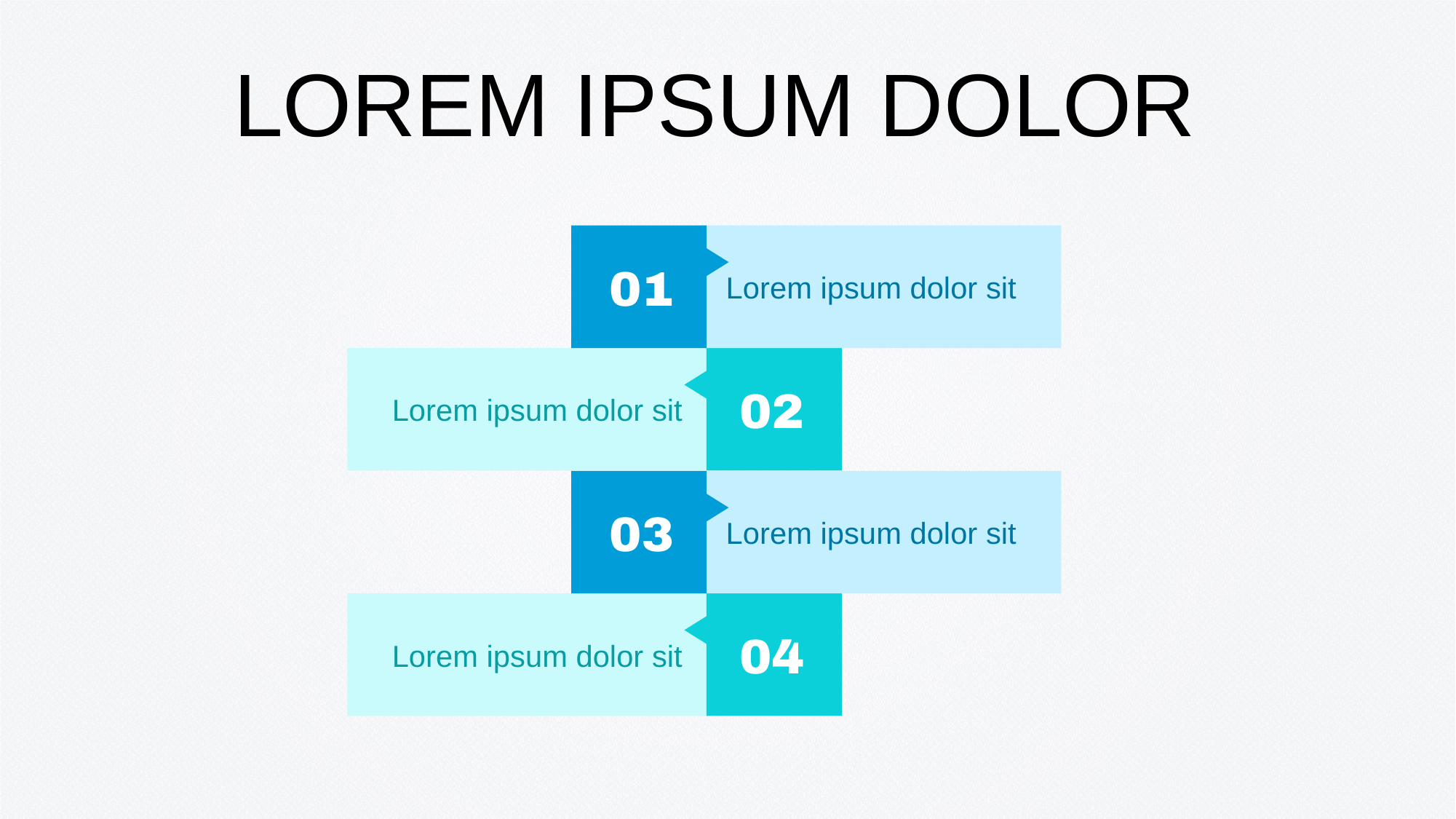

# LOREM IPSUM DOLOR
01
Lorem ipsum dolor sit
Lorem ipsum dolor sit
02
03
Lorem ipsum dolor sit
Lorem ipsum dolor sit
04